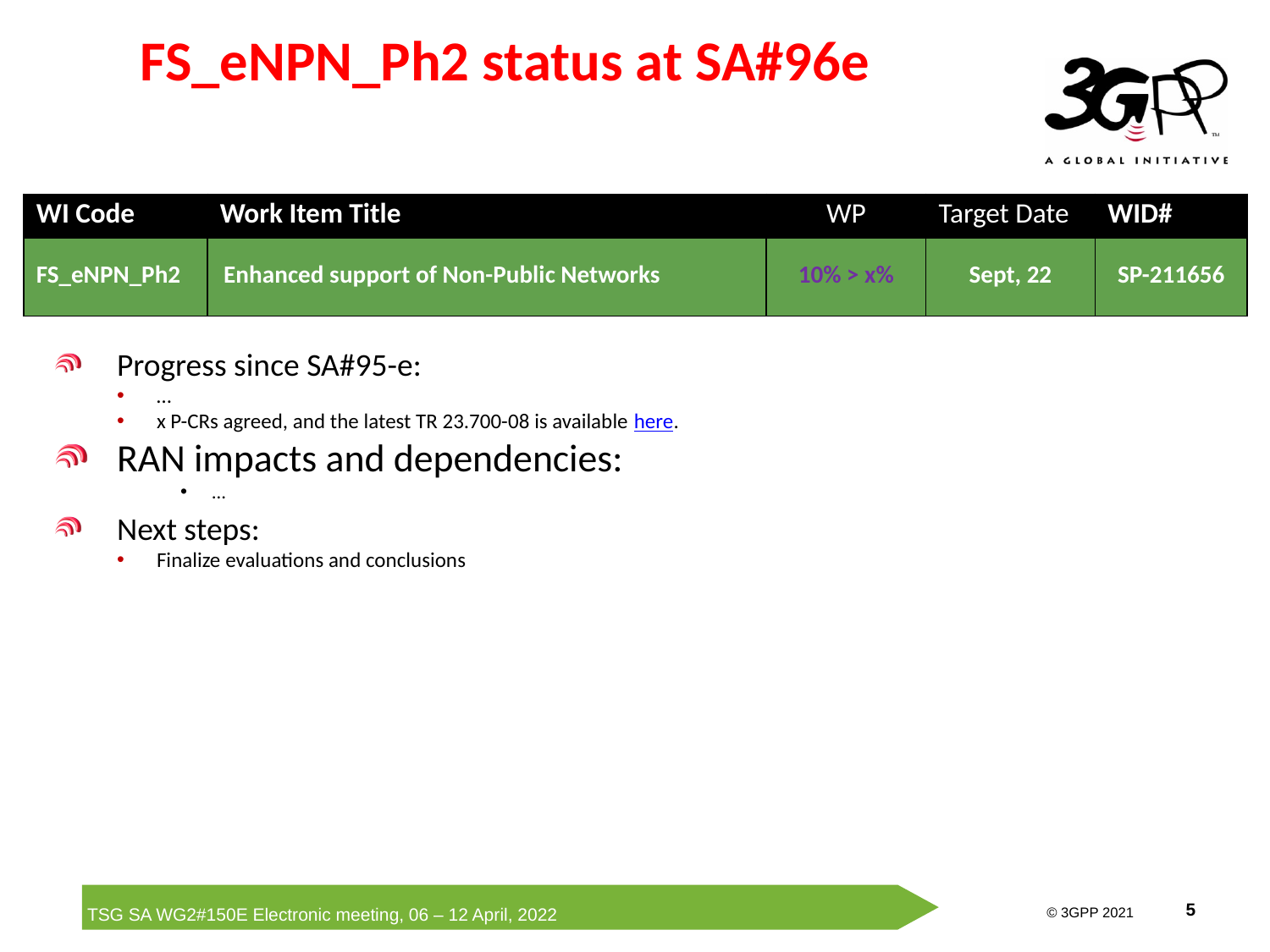

# FS_eNPN_Ph2 status at SA#96e
| WI Code | Work Item Title | WP | Target Date | WID# |
| --- | --- | --- | --- | --- |
| FS\_eNPN\_Ph2 | Enhanced support of Non-Public Networks | 10% > x% | Sept, 22 | SP-211656 |
Progress since SA#95-e:
…
x P-CRs agreed, and the latest TR 23.700-08 is available here.
RAN impacts and dependencies:
…
Next steps:
Finalize evaluations and conclusions